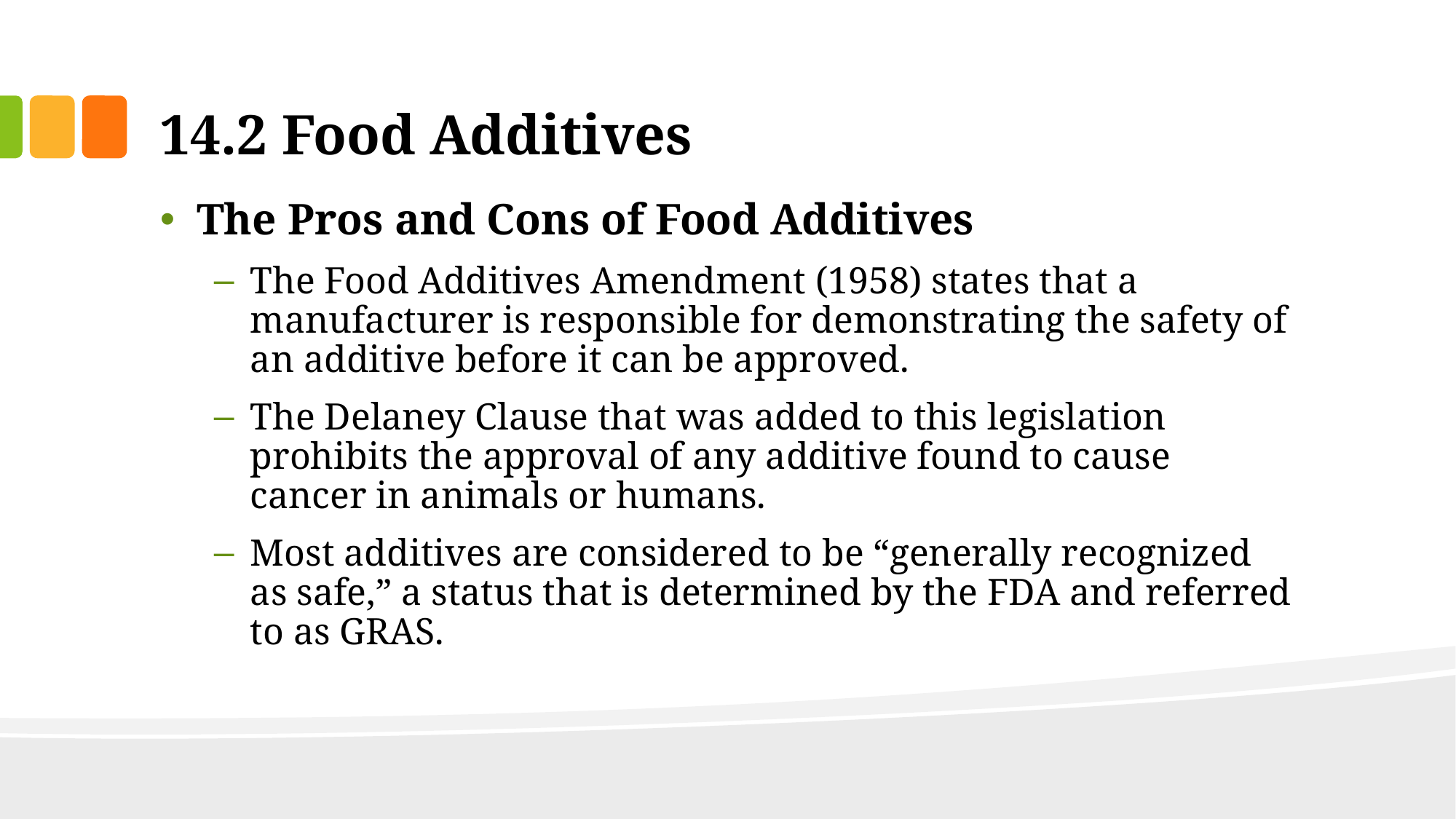

# 14.2 Food Additives
The Pros and Cons of Food Additives
The Food Additives Amendment (1958) states that a manufacturer is responsible for demonstrating the safety of an additive before it can be approved.
The Delaney Clause that was added to this legislation prohibits the approval of any additive found to cause cancer in animals or humans.
Most additives are considered to be “generally recognized as safe,” a status that is determined by the FDA and referred to as GRAS.